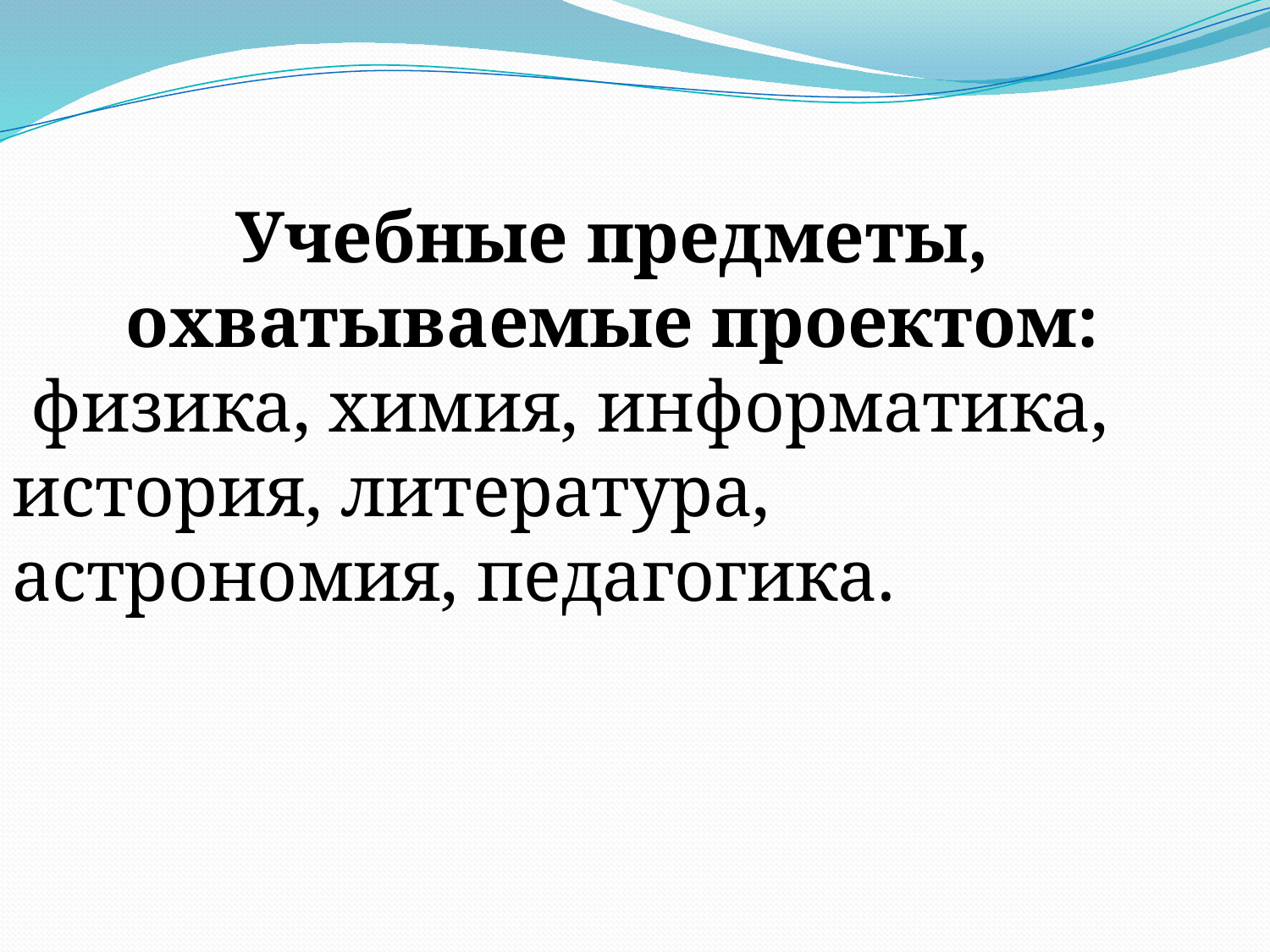

Учебные предметы, охватываемые проектом:
 физика, химия, информатика, история, литература, астрономия, педагогика.